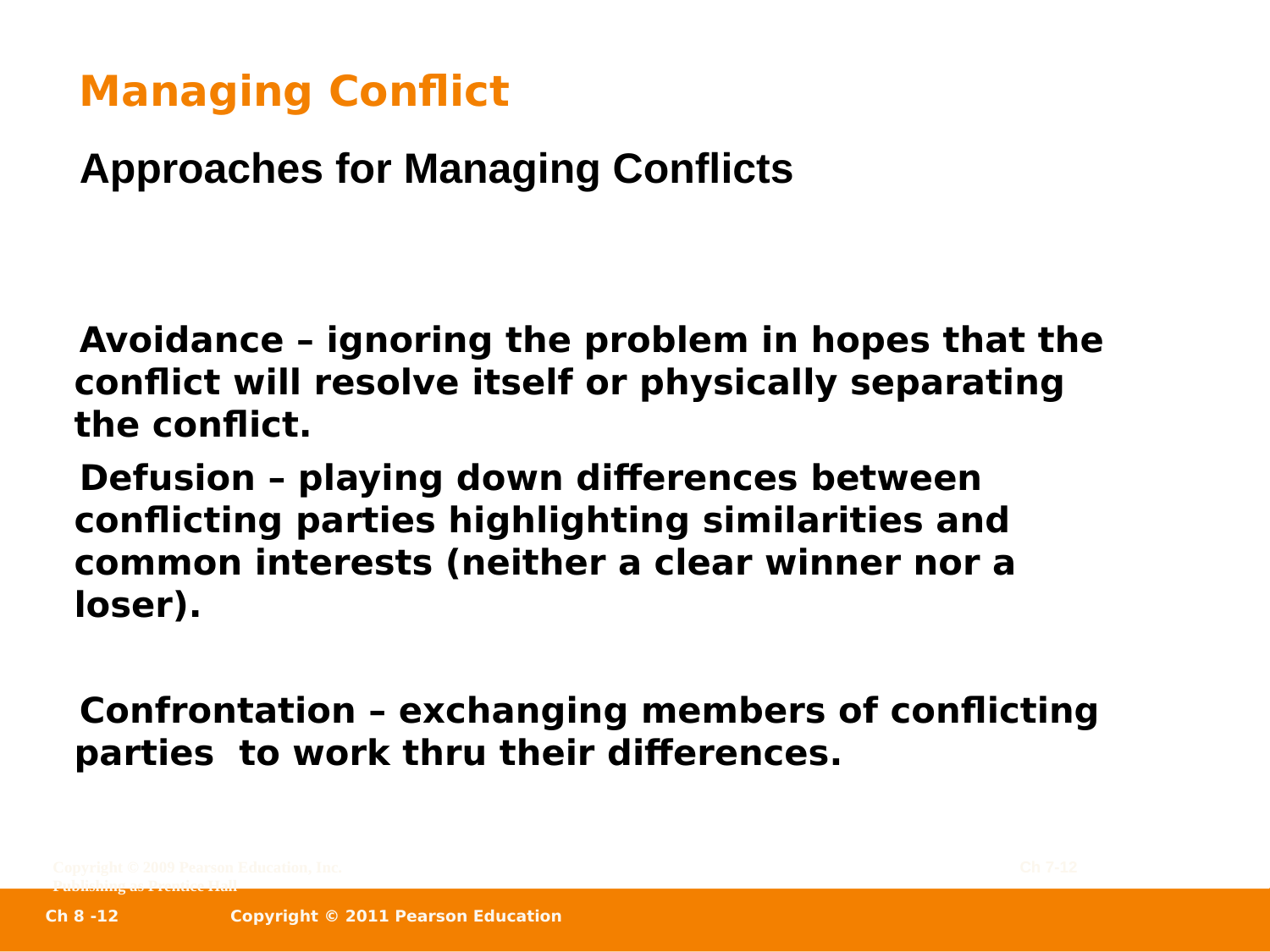

Managing Conflict
Approaches for Managing Conflicts
Avoidance – ignoring the problem in hopes that the conflict will resolve itself or physically separating the conflict.
Defusion – playing down differences between conflicting parties highlighting similarities and common interests (neither a clear winner nor a loser).

Confrontation – exchanging members of conflicting parties  to work thru their differences.

Ch 7-12
Ch 8 -12
Copyright © 2011 Pearson Education